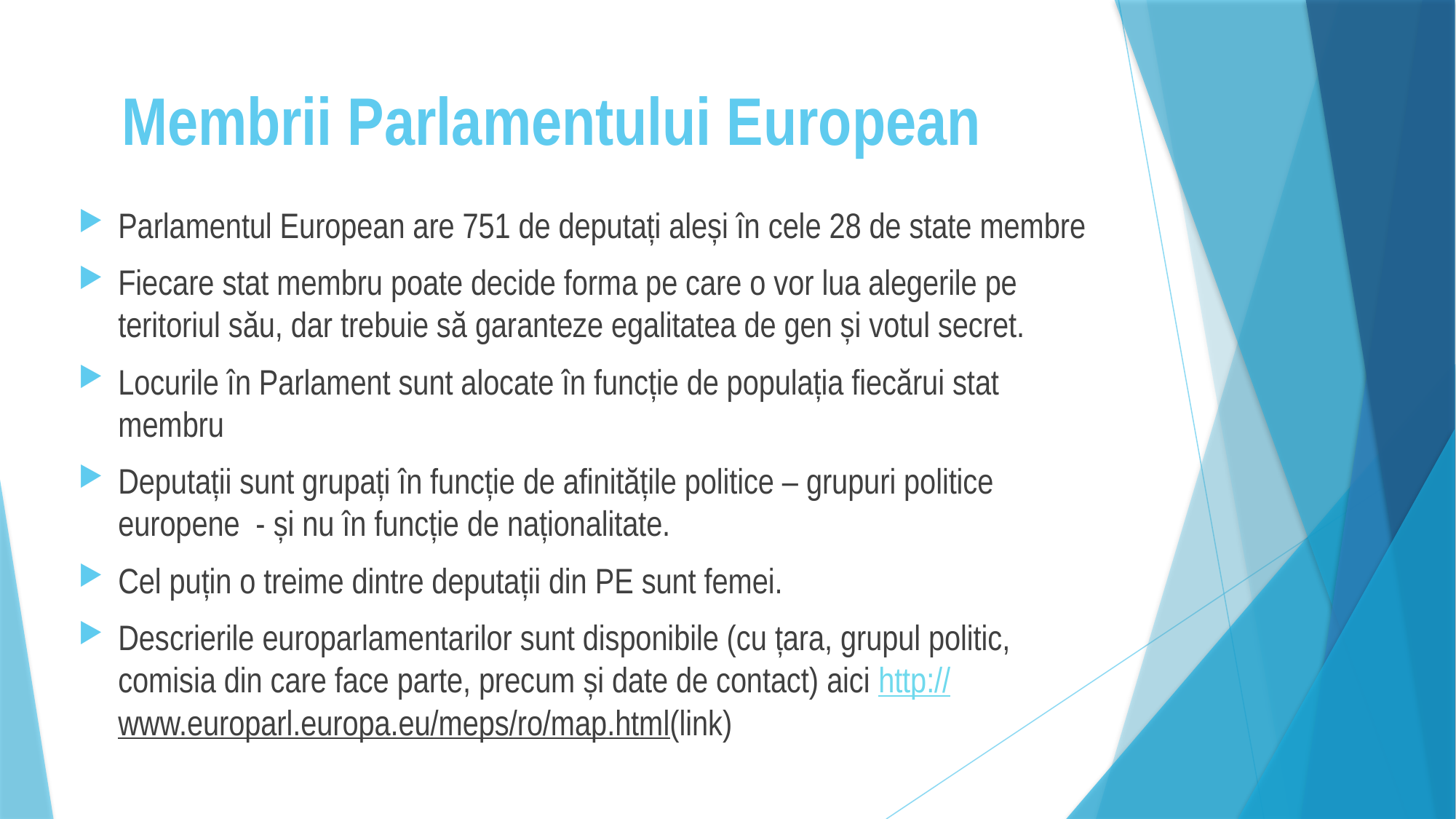

# Membrii Parlamentului European
Parlamentul European are 751 de deputați aleși în cele 28 de state membre
Fiecare stat membru poate decide forma pe care o vor lua alegerile pe teritoriul său, dar trebuie să garanteze egalitatea de gen și votul secret.
Locurile în Parlament sunt alocate în funcție de populația fiecărui stat membru
Deputații sunt grupați în funcție de afinitățile politice – grupuri politice europene  - și nu în funcție de naționalitate.
Cel puțin o treime dintre deputații din PE sunt femei.
Descrierile europarlamentarilor sunt disponibile (cu țara, grupul politic, comisia din care face parte, precum și date de contact) aici http://www.europarl.europa.eu/meps/ro/map.html(link)